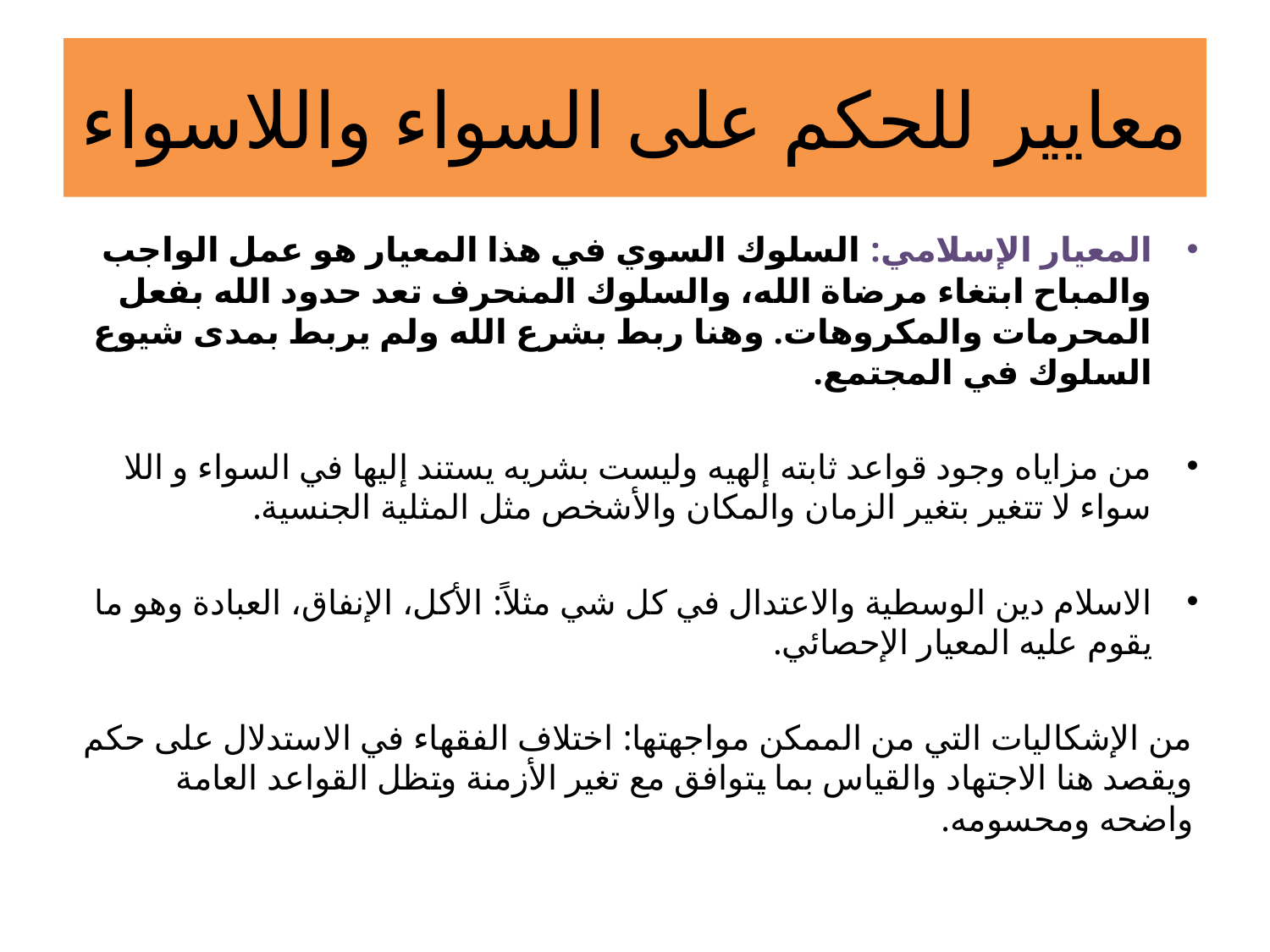

# معايير للحكم على السواء واللاسواء
المعيار الإسلامي: السلوك السوي في هذا المعيار هو عمل الواجب والمباح ابتغاء مرضاة الله، والسلوك المنحرف تعد حدود الله بفعل المحرمات والمكروهات. وهنا ربط بشرع الله ولم يربط بمدى شيوع السلوك في المجتمع.

من مزاياه وجود قواعد ثابته إلهيه وليست بشريه يستند إليها في السواء و اللا سواء لا تتغير بتغير الزمان والمكان والأشخص مثل المثلية الجنسية.

الاسلام دين الوسطية والاعتدال في كل شي مثلاً: الأكل، الإنفاق، العبادة وهو ما يقوم عليه المعيار الإحصائي.

من الإشكاليات التي من الممكن مواجهتها: اختلاف الفقهاء في الاستدلال على حكم ويقصد هنا الاجتهاد والقياس بما يتوافق مع تغير الأزمنة وتظل القواعد العامة واضحه ومحسومه.